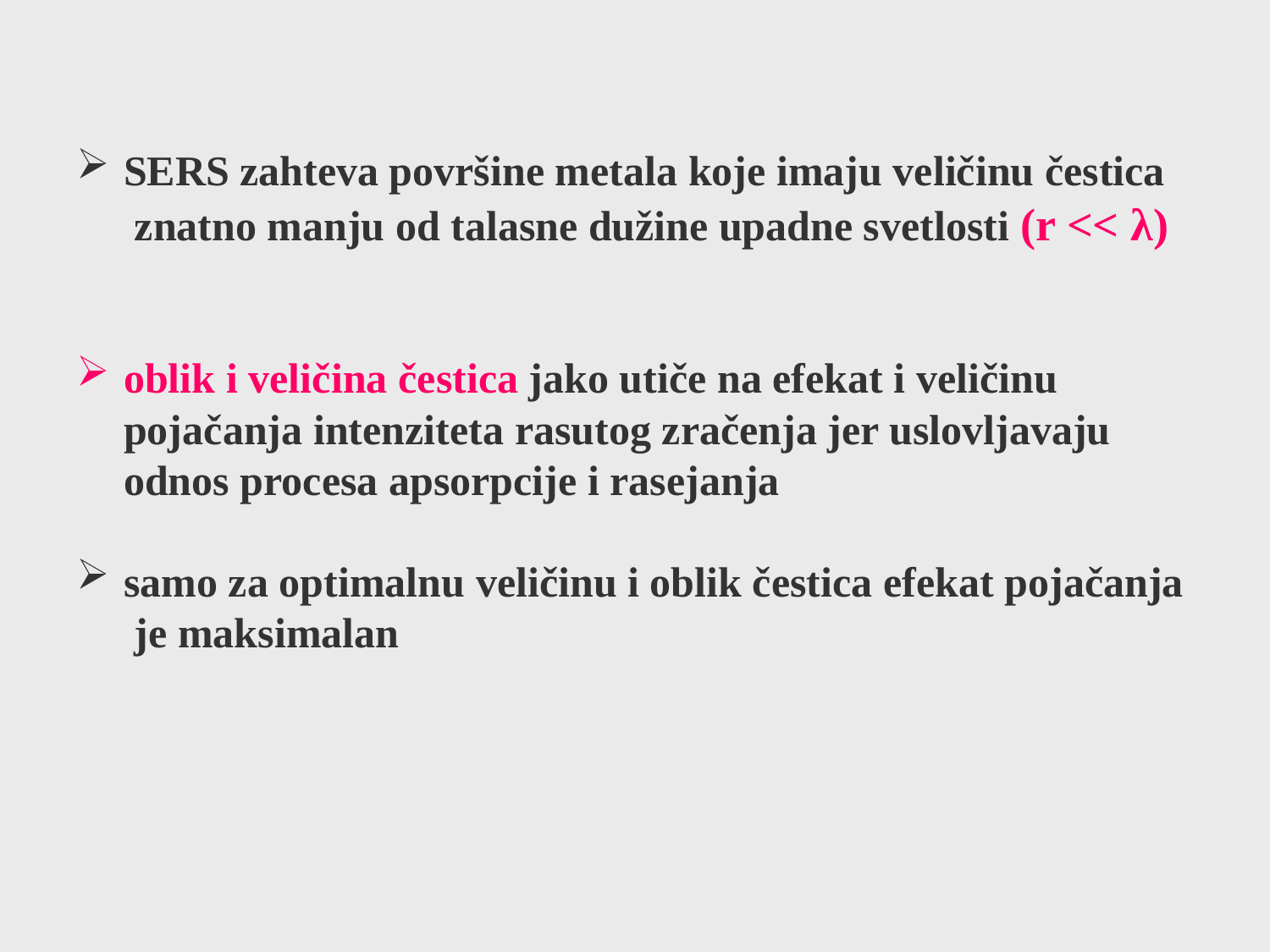

SERS zahteva površine metala koje imaju veličinu čestica    znatno manju od talasne dužine upadne svetlosti (r << λ)

oblik i veličina čestica jako utiče na efekat i veličinu   pojačanja intenziteta rasutog zračenja jer uslovljavaju   odnos procesa apsorpcije i rasejanja

samo za optimalnu veličinu i oblik čestica efekat pojačanja  je maksimalan